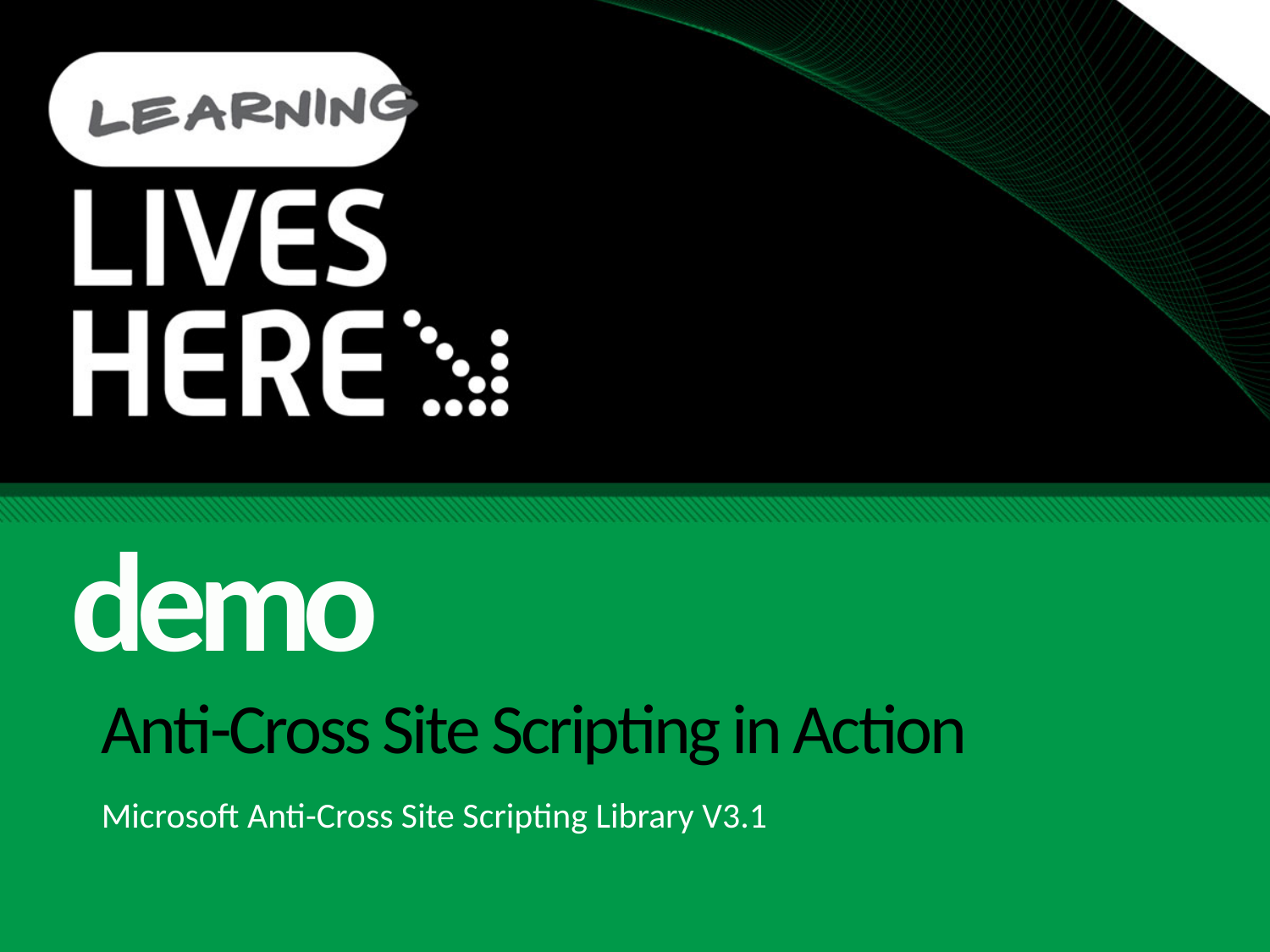

demo
# Anti-Cross Site Scripting in Action
Microsoft Anti-Cross Site Scripting Library V3.1